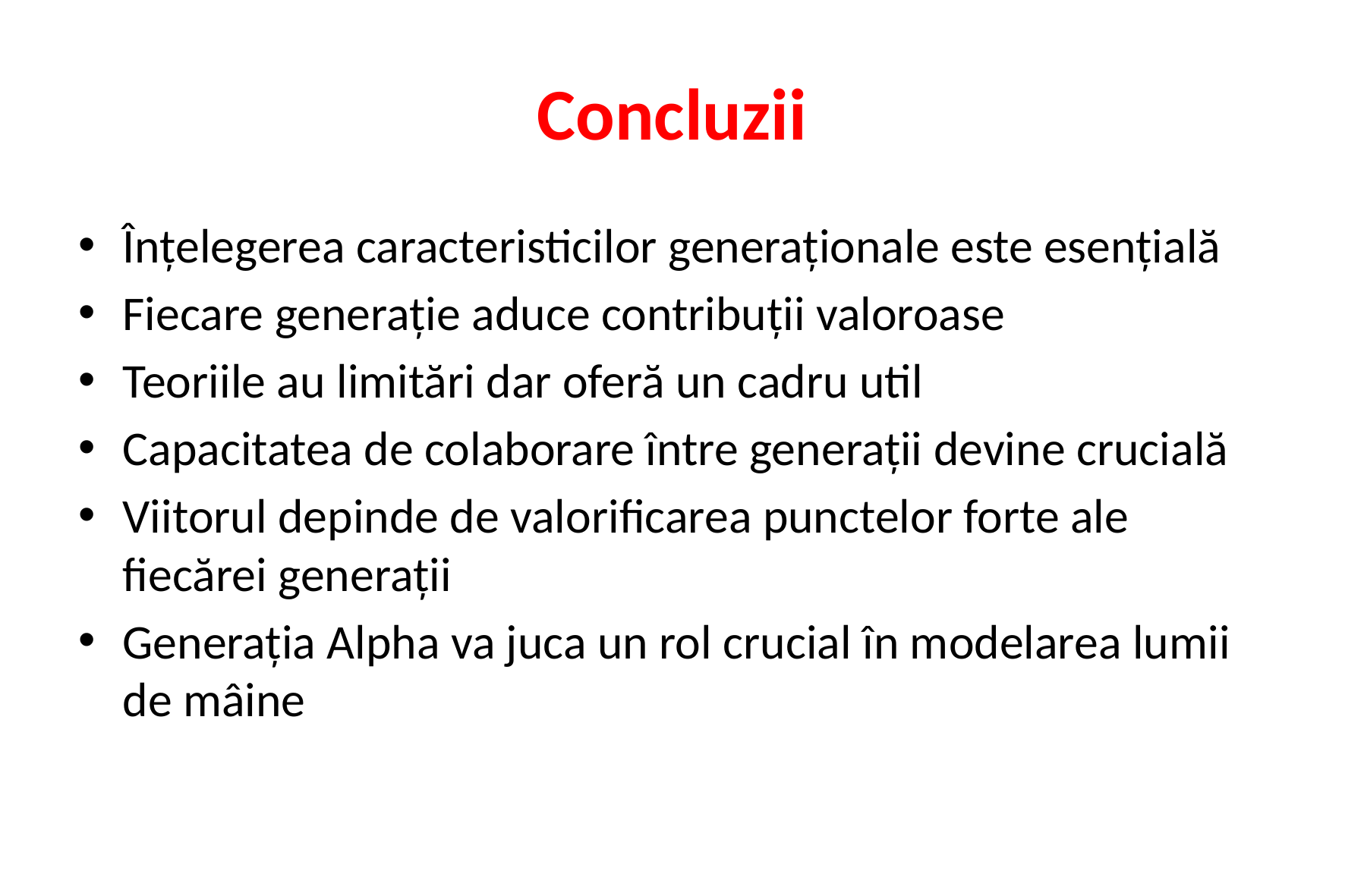

# Concluzii
Înțelegerea caracteristicilor generaționale este esențială
Fiecare generație aduce contribuții valoroase
Teoriile au limitări dar oferă un cadru util
Capacitatea de colaborare între generații devine crucială
Viitorul depinde de valorificarea punctelor forte ale fiecărei generații
Generația Alpha va juca un rol crucial în modelarea lumii de mâine